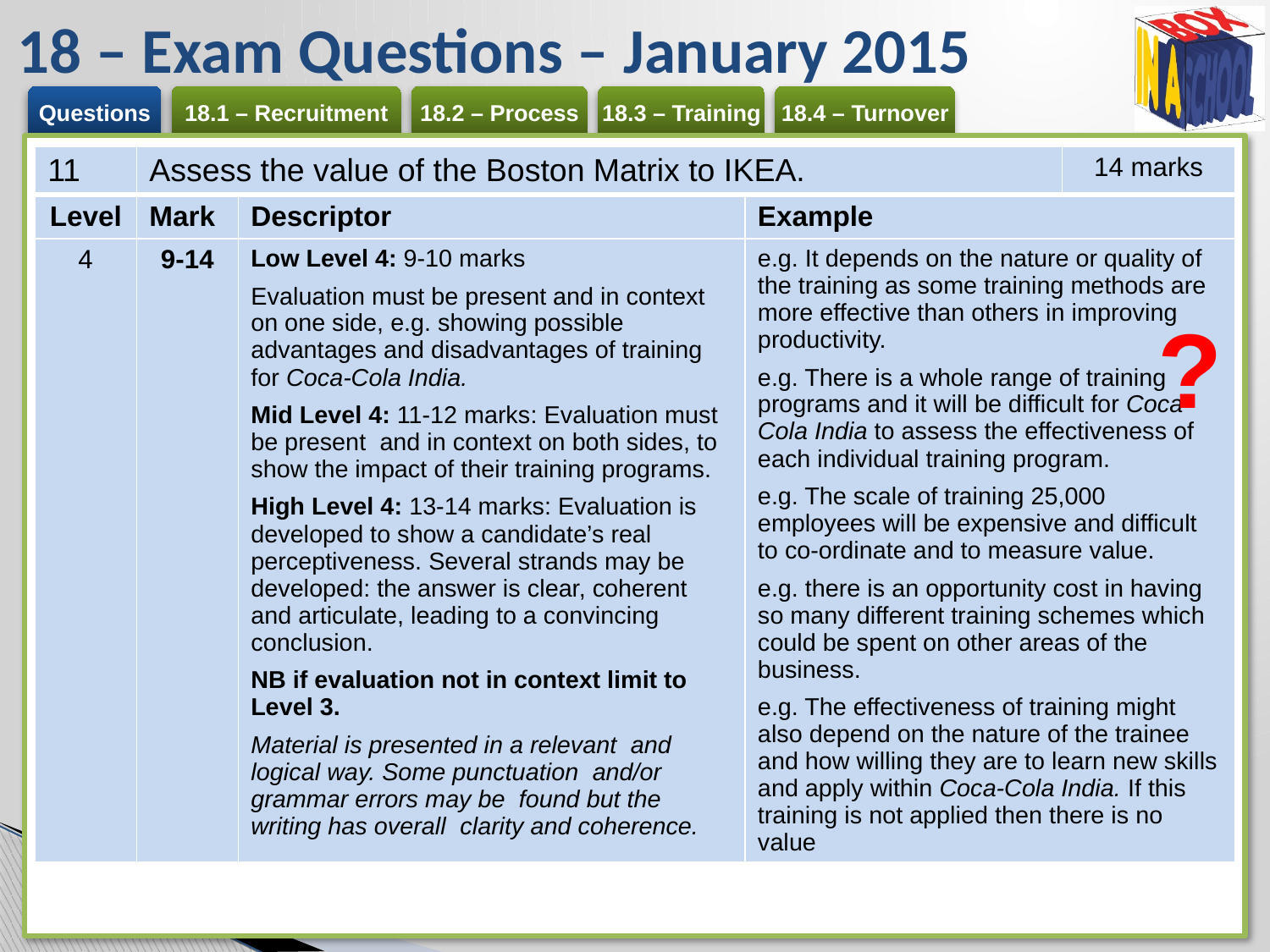

# 18 – Exam Questions – January 2015
| 11 | Assess the value of the Boston Matrix to IKEA. |  |  | 14 marks |
| --- | --- | --- | --- | --- |
| Level | Mark | Descriptor | Example |  |
| 4 | 9-14 | Low Level 4: 9-10 marks Evaluation must be present and in context on one side, e.g. showing possible advantages and disadvantages of training for Coca-Cola India. Mid Level 4: 11-12 marks: Evaluation must be present and in context on both sides, to show the impact of their training programs. High Level 4: 13-14 marks: Evaluation is developed to show a candidate’s real perceptiveness. Several strands may be developed: the answer is clear, coherent and articulate, leading to a convincing conclusion. NB if evaluation not in context limit to Level 3. Material is presented in a relevant and logical way. Some punctuation and/or grammar errors may be found but the writing has overall clarity and coherence. | e.g. It depends on the nature or quality of the training as some training methods are more effective than others in improving productivity. e.g. There is a whole range of training programs and it will be difficult for Coca-Cola India to assess the effectiveness of each individual training program. e.g. The scale of training 25,000 employees will be expensive and difficult to co-ordinate and to measure value. e.g. there is an opportunity cost in having so many different training schemes which could be spent on other areas of the business. e.g. The effectiveness of training might also depend on the nature of the trainee and how willing they are to learn new skills and apply within Coca-Cola India. If this training is not applied then there is no value |  |
?